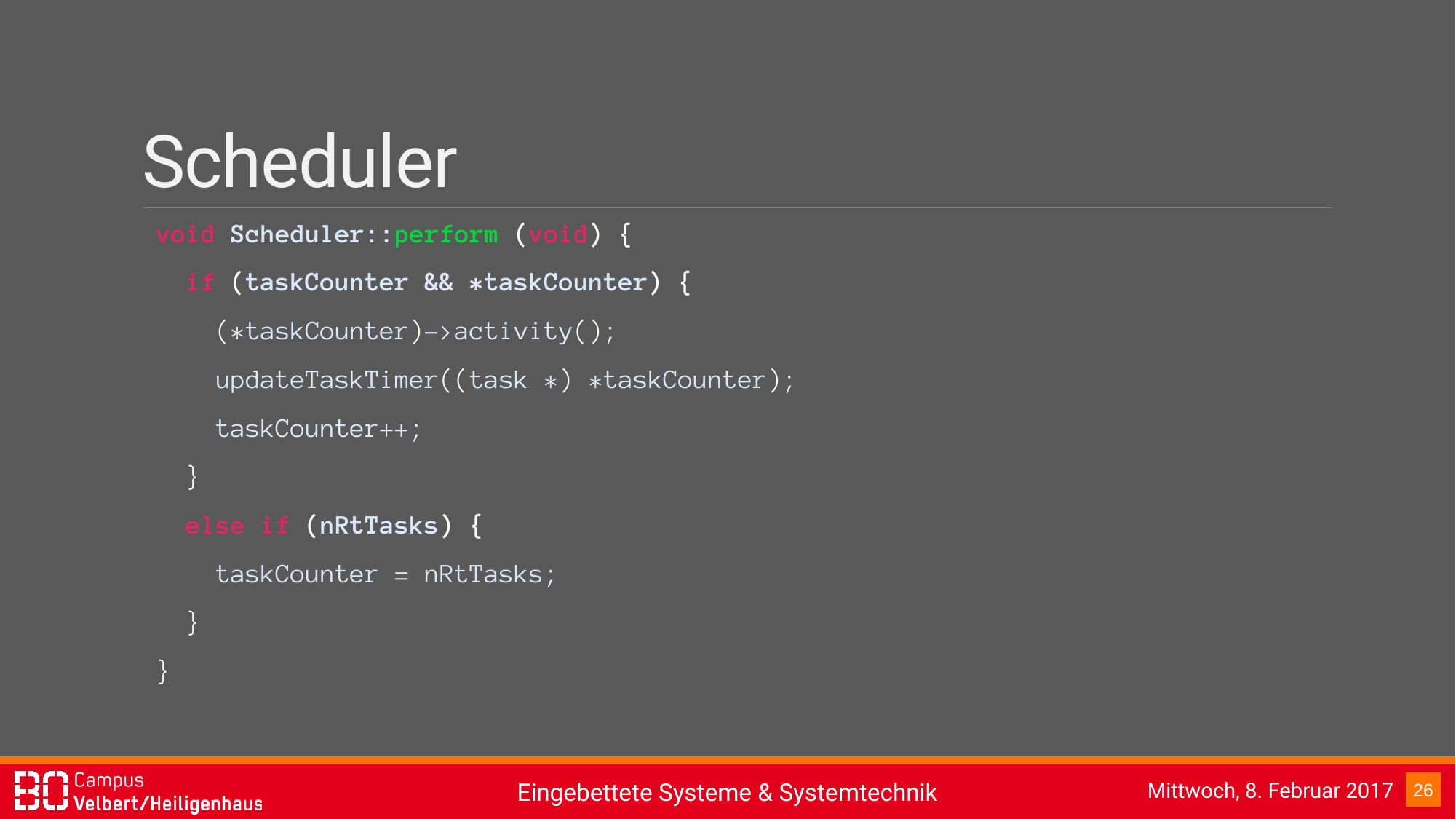

# Scheduler
void Scheduler::perform (void) {
  if (taskCounter && *taskCounter) {
    (*taskCounter)->activity();
    updateTaskTimer((task *) *taskCounter);
    taskCounter++;
  }
  else if (nRtTasks) {
    taskCounter = nRtTasks;
  }
}
Mittwoch, 8. Februar 2017
26